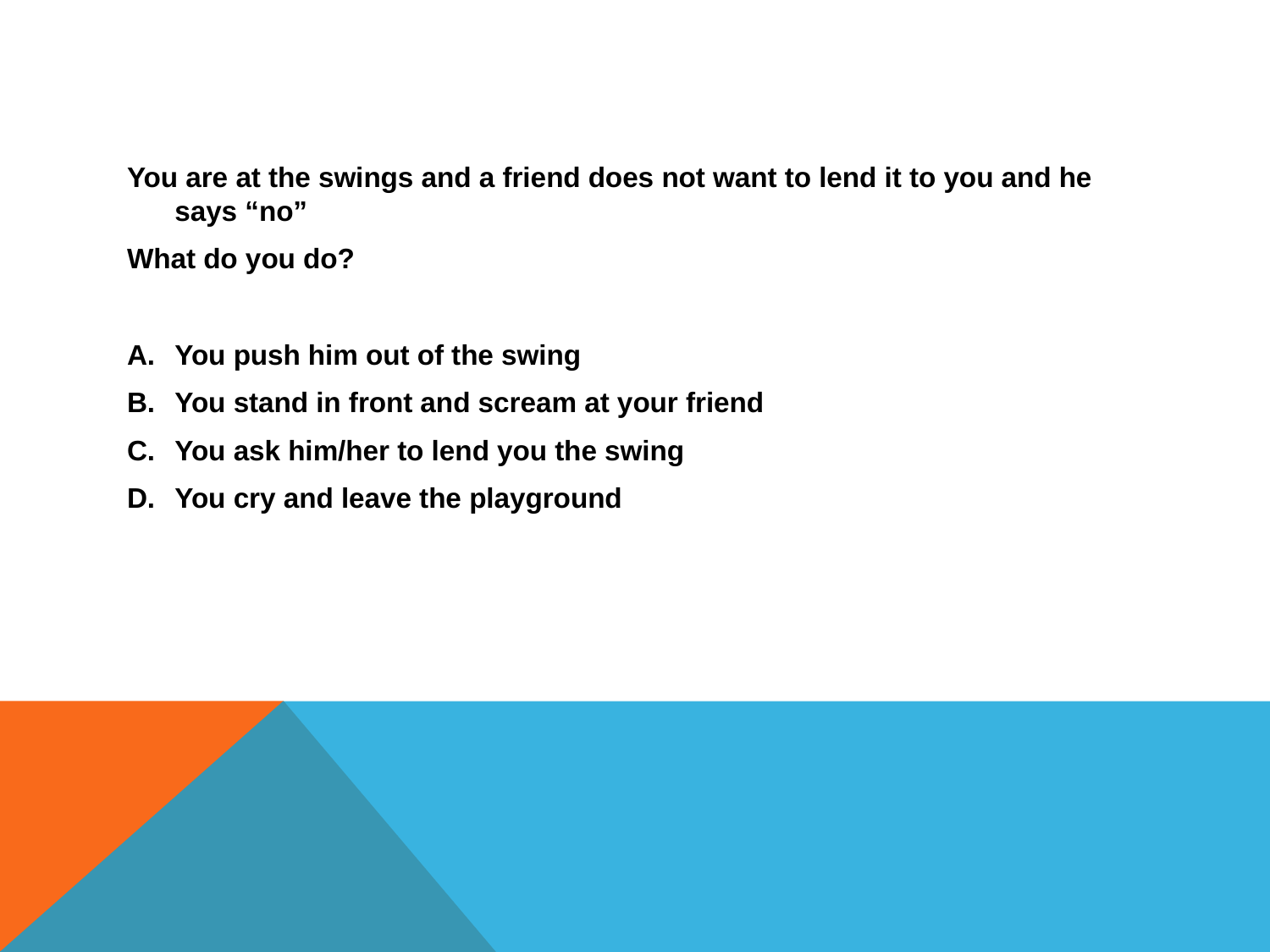

You are at the swings and a friend does not want to lend it to you and he says “no”
What do you do?

You push him out of the swing
You stand in front and scream at your friend
You ask him/her to lend you the swing
You cry and leave the playground